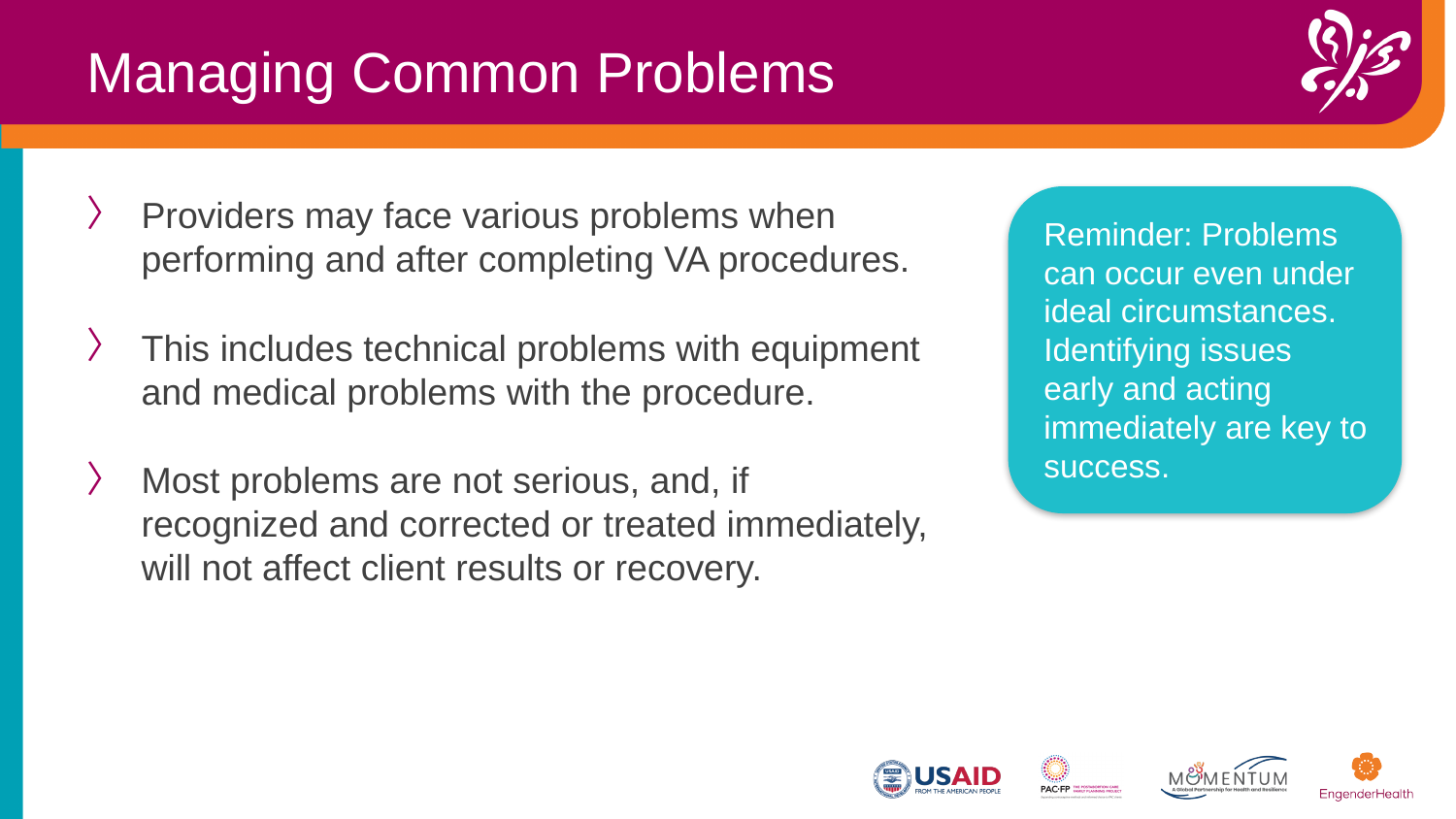

Managing Common Problems
Providers may face various problems when performing and after completing VA procedures.
This includes technical problems with equipment and medical problems with the procedure.
Most problems are not serious, and, if recognized and corrected or treated immediately, will not affect client results or recovery.

Reminder: Problems can occur even under ideal circumstances. Identifying issues early and acting immediately are key to success.